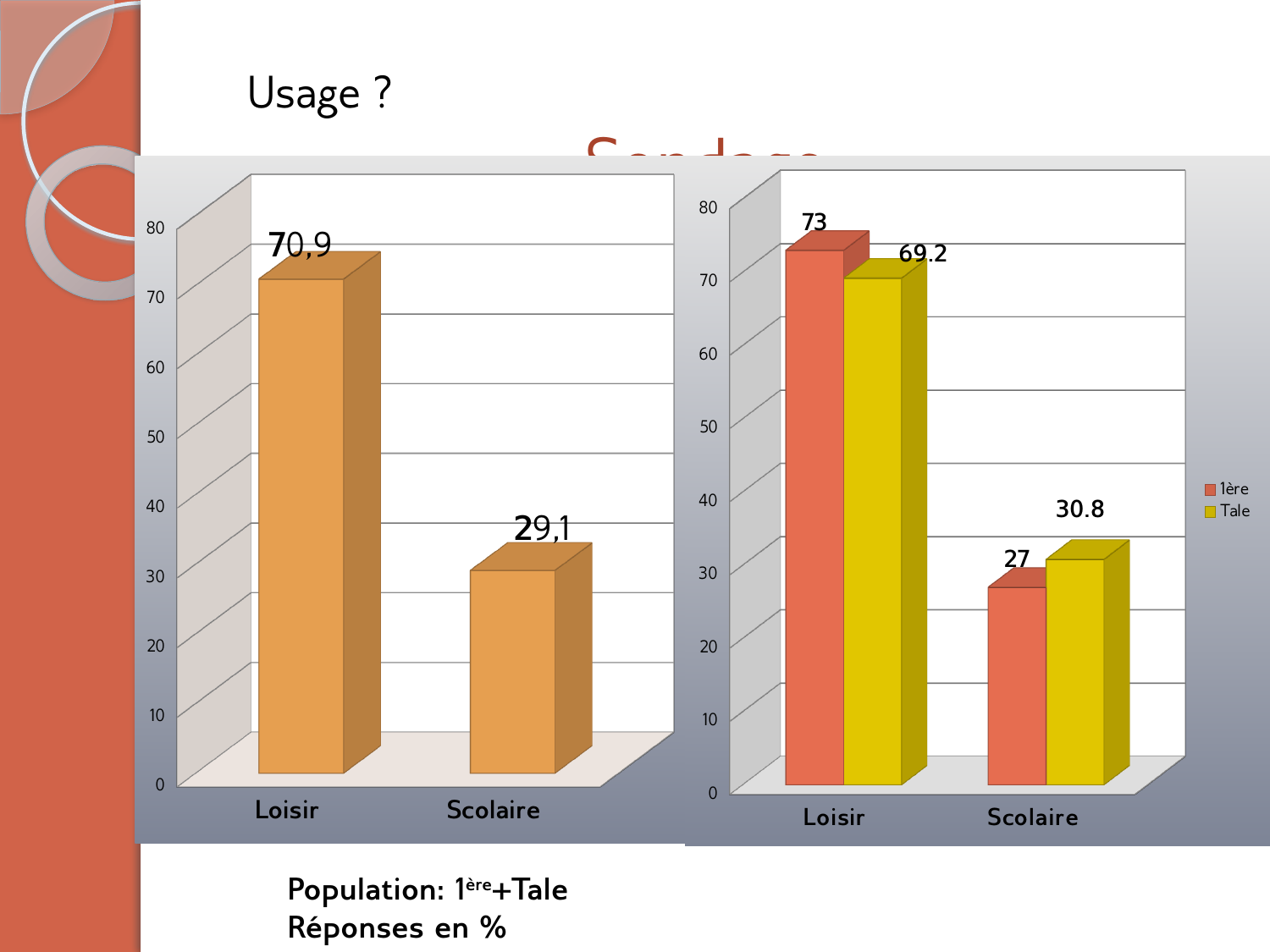

# Sondage Q2: Quel usage faites-vous de LoRdi?
Usage ?

[unsupported chart]

[unsupported chart]

Population: 1ère+Tale
Réponses en %